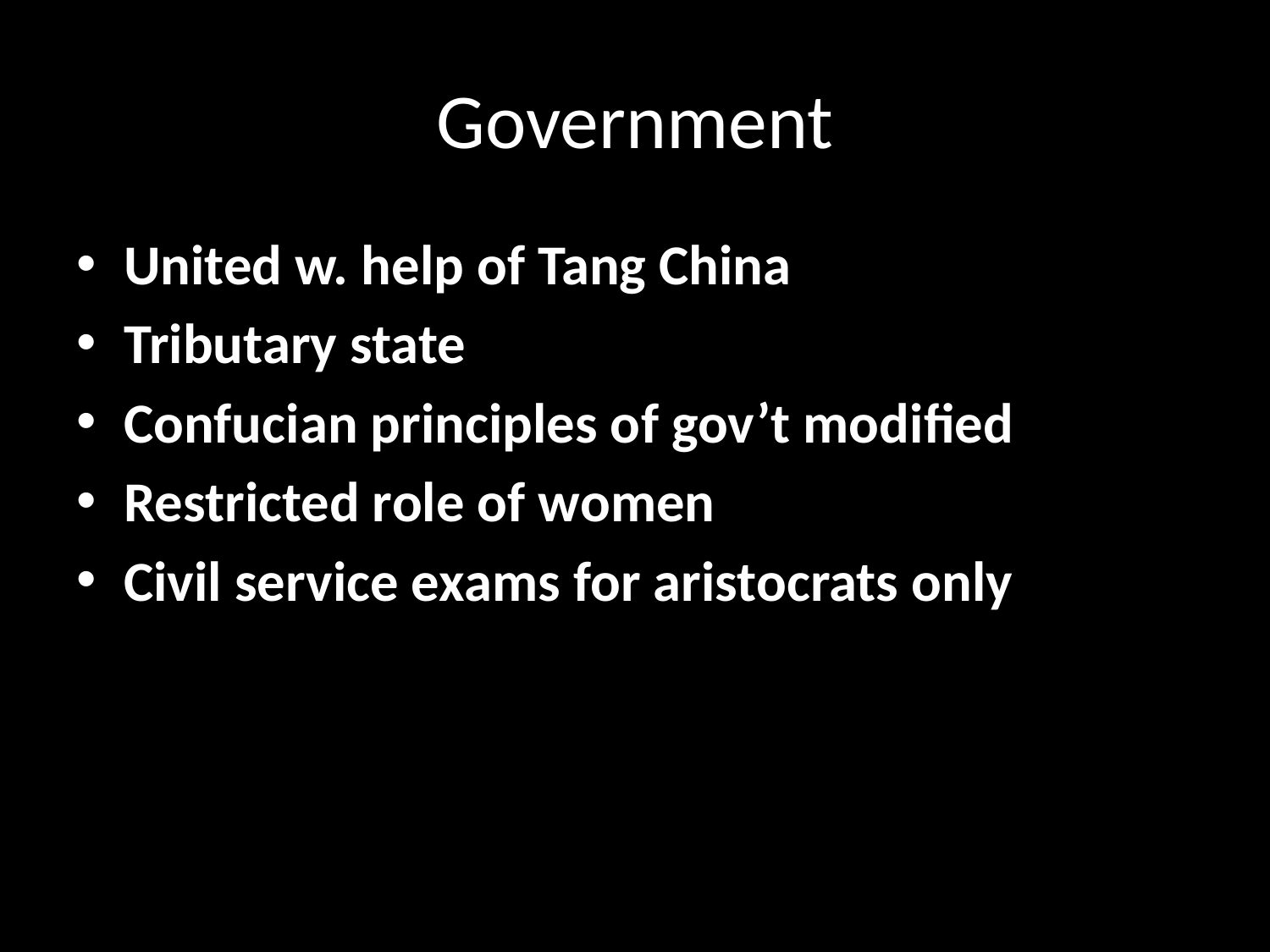

# Government
United w. help of Tang China
Tributary state
Confucian principles of gov’t modified
Restricted role of women
Civil service exams for aristocrats only